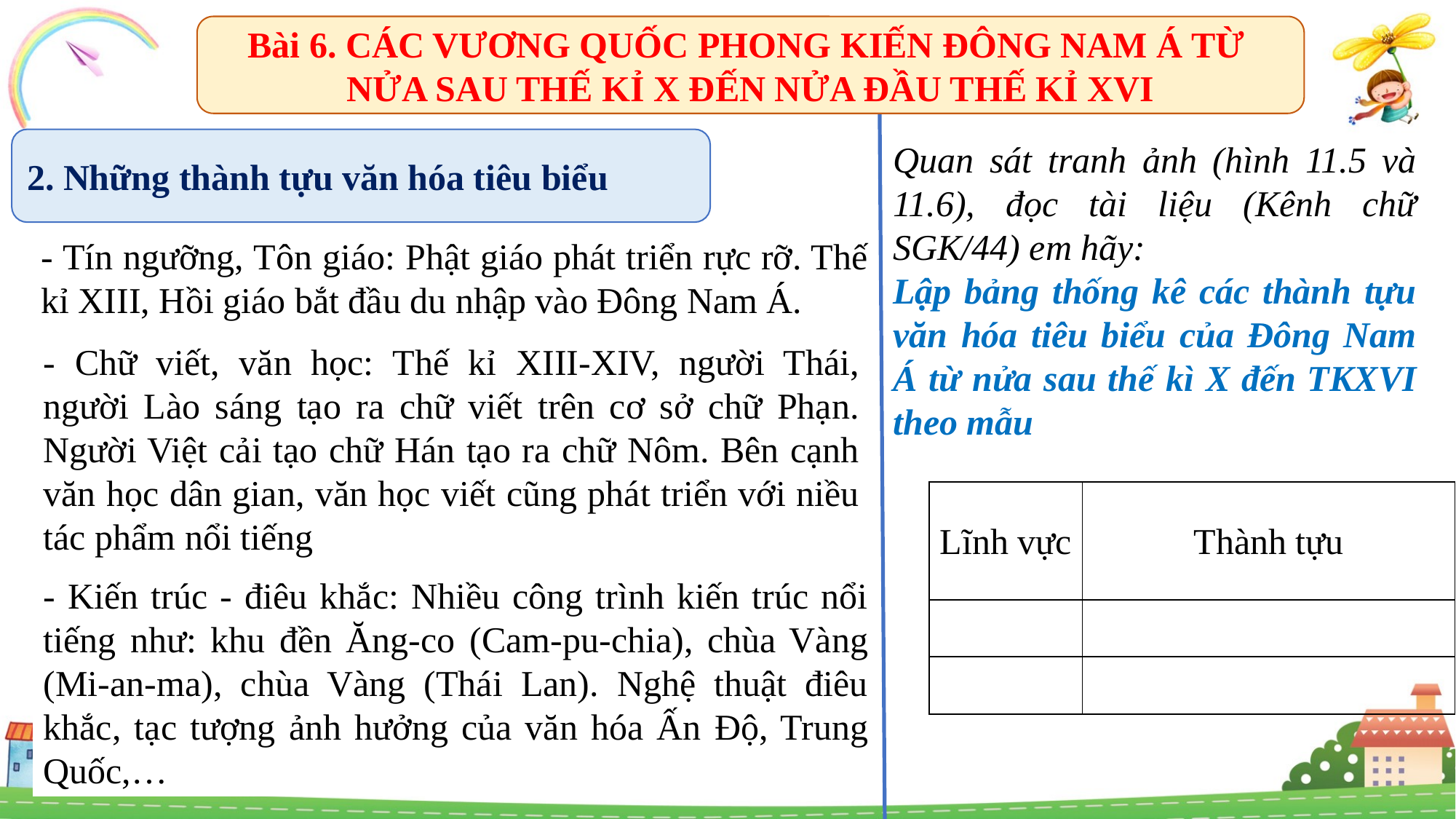

Bài 6. CÁC VƯƠNG QUỐC PHONG KIẾN ĐÔNG NAM Á TỪ
NỬA SAU THẾ KỈ X ĐẾN NỬA ĐẦU THẾ KỈ XVI
Quan sát tranh ảnh (hình 11.5 và 11.6), đọc tài liệu (Kênh chữ SGK/44) em hãy:
Lập bảng thống kê các thành tựu văn hóa tiêu biểu của Đông Nam Á từ nửa sau thế kì X đến TKXVI theo mẫu
2. Những thành tựu văn hóa tiêu biểu
- Tín ngưỡng, Tôn giáo: Phật giáo phát triển rực rỡ. Thế kỉ XIII, Hồi giáo bắt đầu du nhập vào Đông Nam Á.
- Chữ viết, văn học: Thế kỉ XIII-XIV, người Thái, người Lào sáng tạo ra chữ viết trên cơ sở chữ Phạn. Người Việt cải tạo chữ Hán tạo ra chữ Nôm. Bên cạnh văn học dân gian, văn học viết cũng phát triển với niều tác phẩm nổi tiếng
| Lĩnh vực | Thành tựu |
| --- | --- |
|  |  |
|  |  |
- Kiến trúc - điêu khắc: Nhiều công trình kiến trúc nổi tiếng như: khu đền Ăng-co (Cam-pu-chia), chùa Vàng (Mi-an-ma), chùa Vàng (Thái Lan). Nghệ thuật điêu khắc, tạc tượng ảnh hưởng của văn hóa Ấn Độ, Trung Quốc,…